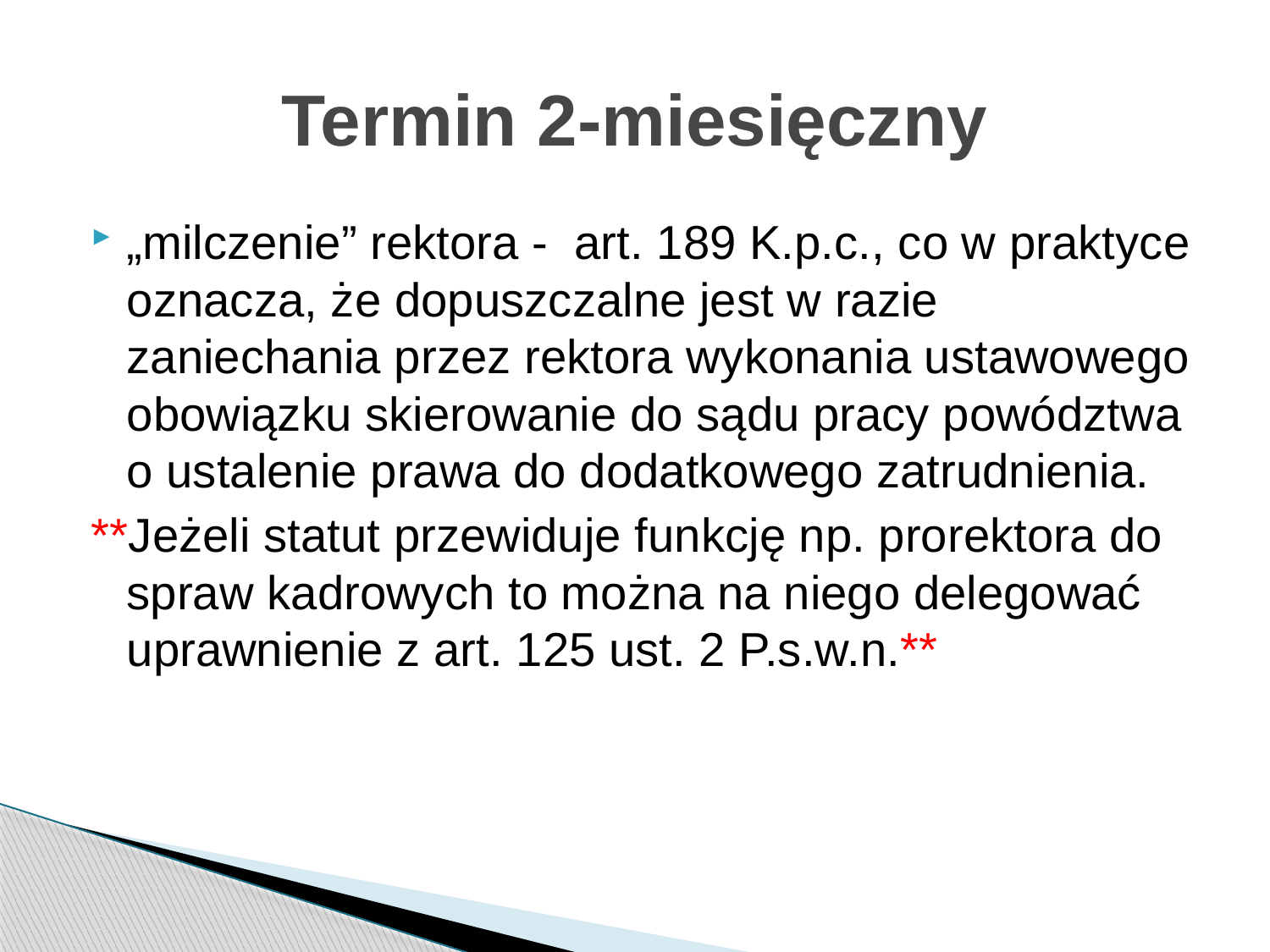

# Termin 2-miesięczny
„milczenie” rektora -  art. 189 K.p.c., co w praktyce oznacza, że dopuszczalne jest w razie zaniechania przez rektora wykonania ustawowego obowiązku skierowanie do sądu pracy powództwa o ustalenie prawa do dodatkowego zatrudnienia.
**Jeżeli statut przewiduje funkcję np. prorektora do spraw kadrowych to można na niego delegować uprawnienie z art. 125 ust. 2 P.s.w.n.**